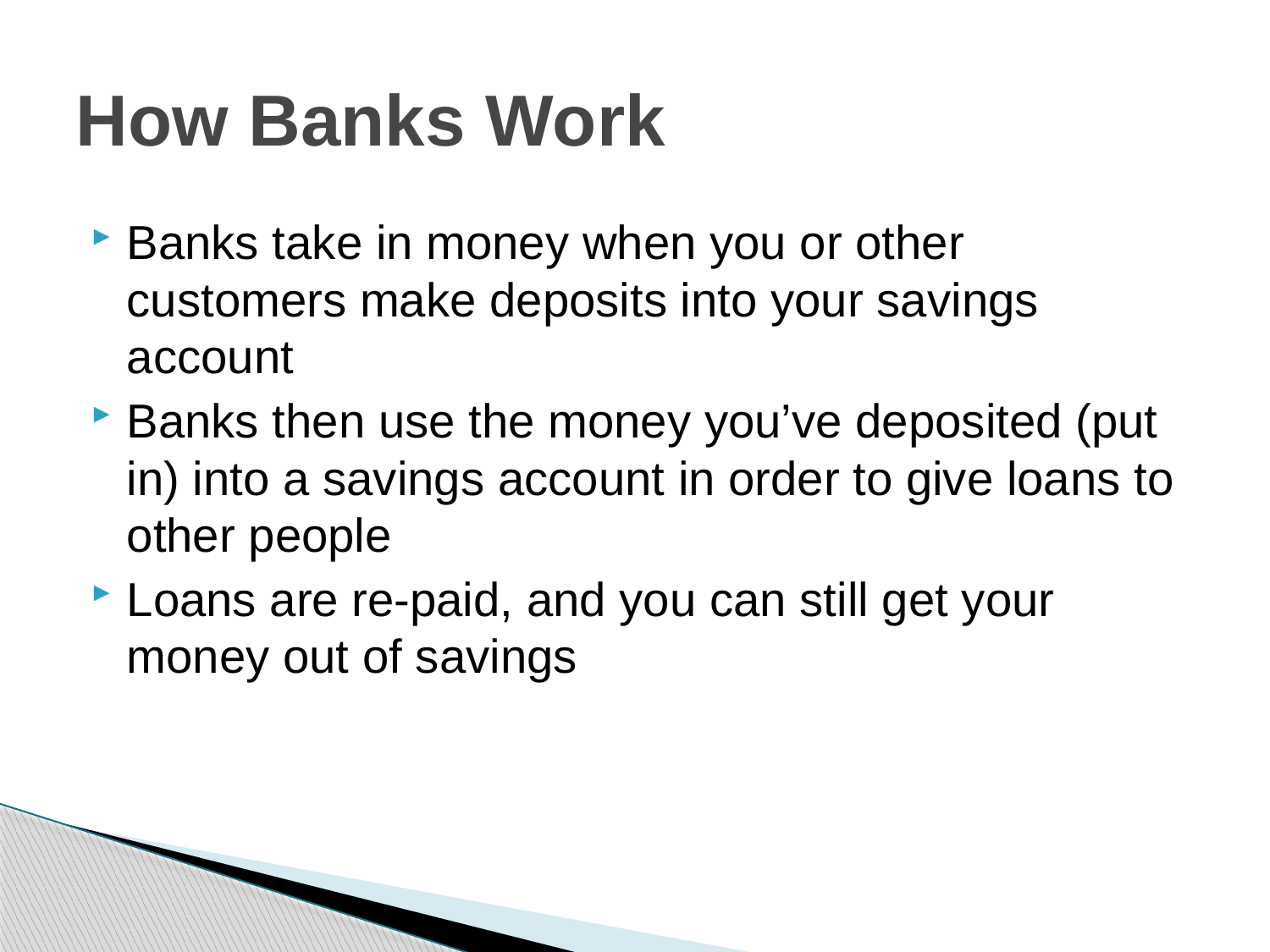

# How Banks Work
Banks take in money when you or other customers make deposits into your savings account
Banks then use the money you’ve deposited (put in) into a savings account in order to give loans to other people
Loans are re-paid, and you can still get your money out of savings